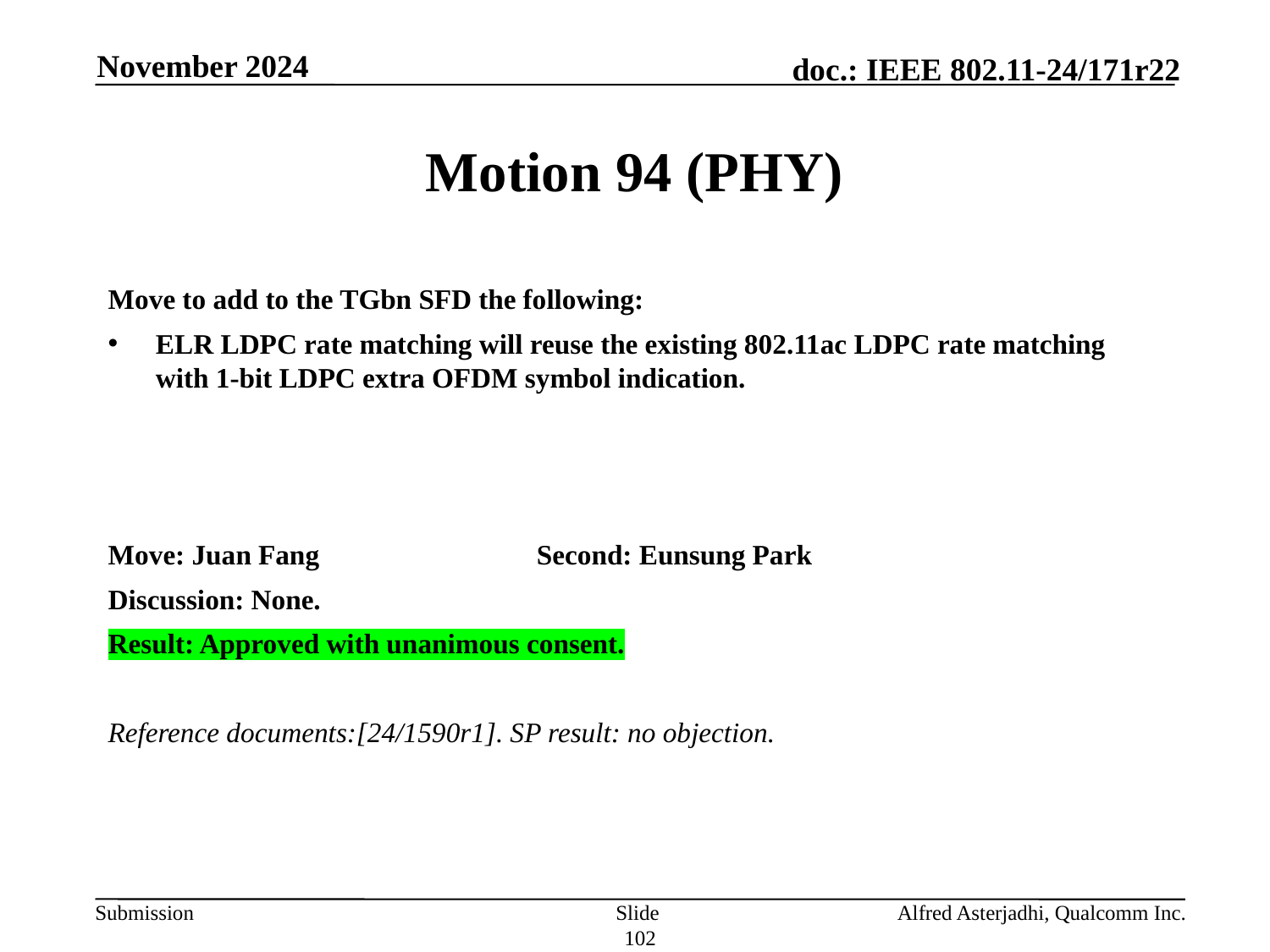

November 2024
# Motion 94 (PHY)
Move to add to the TGbn SFD the following:
ELR LDPC rate matching will reuse the existing 802.11ac LDPC rate matching with 1-bit LDPC extra OFDM symbol indication.

Move: Juan Fang 		Second: Eunsung Park
Discussion: None.
Result: Approved with unanimous consent.

Reference documents:[24/1590r1]. SP result: no objection.

Slide 102
Alfred Asterjadhi, Qualcomm Inc.